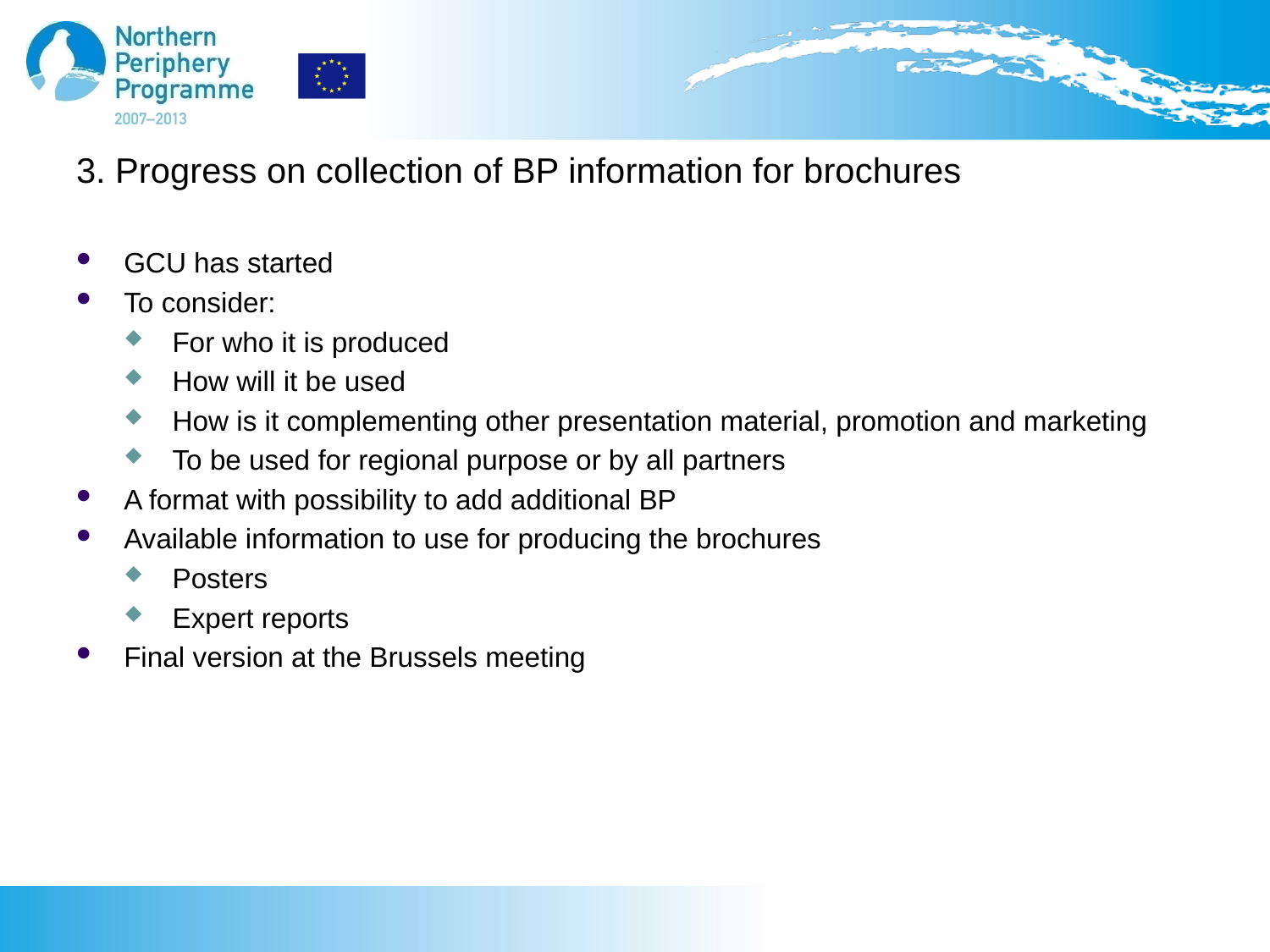

# 3. Progress on collection of BP information for brochures
GCU has started
To consider:
For who it is produced
How will it be used
How is it complementing other presentation material, promotion and marketing
To be used for regional purpose or by all partners
A format with possibility to add additional BP
Available information to use for producing the brochures
Posters
Expert reports
Final version at the Brussels meeting